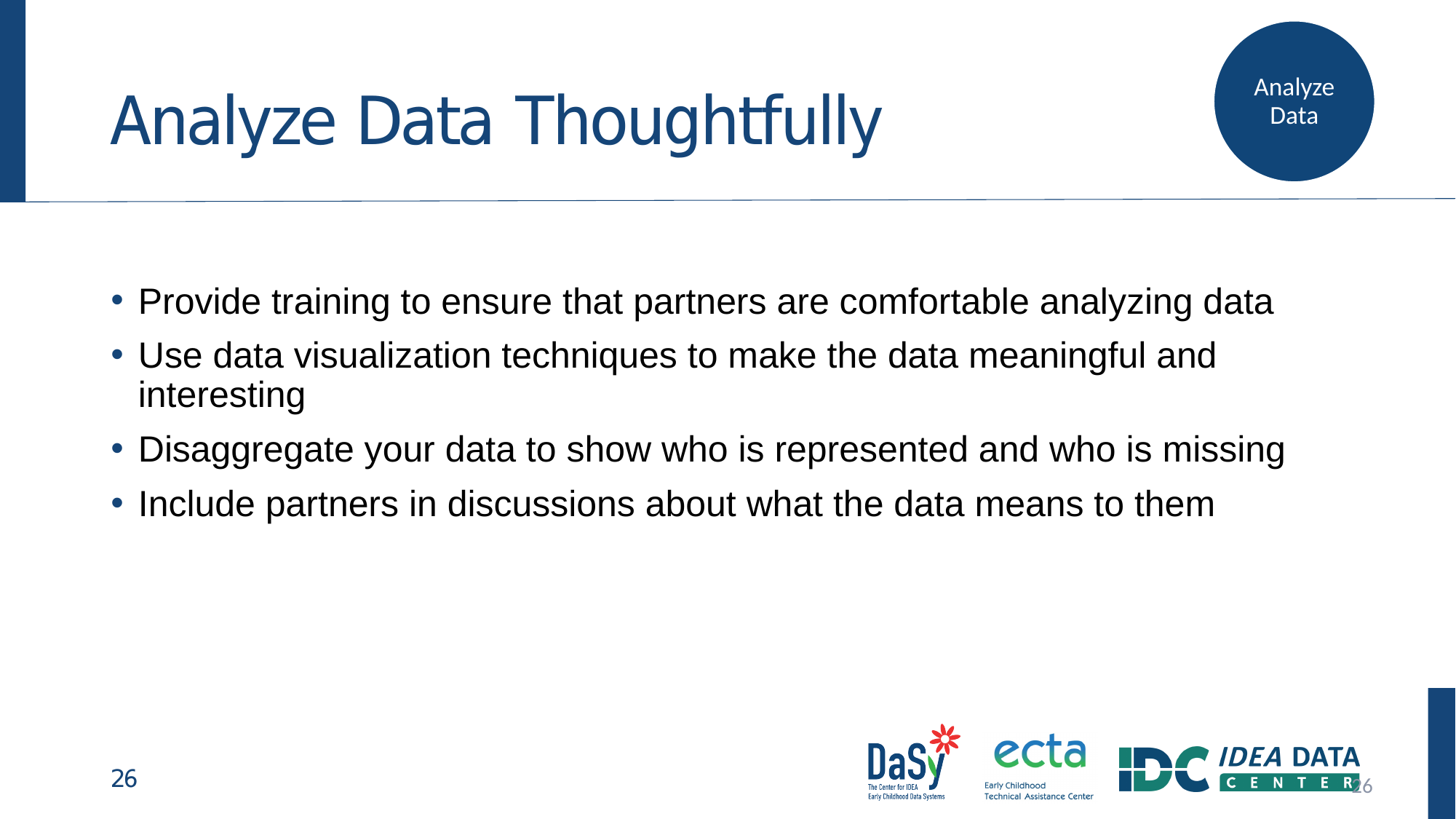

Analyze Data
# Analyze Data Thoughtfully

Provide training to ensure that partners are comfortable analyzing data​
Use data visualization techniques to make the data meaningful and interesting
Disaggregate your data to show who is represented and who is missing
​Include partners in discussions about what the data means to them
26